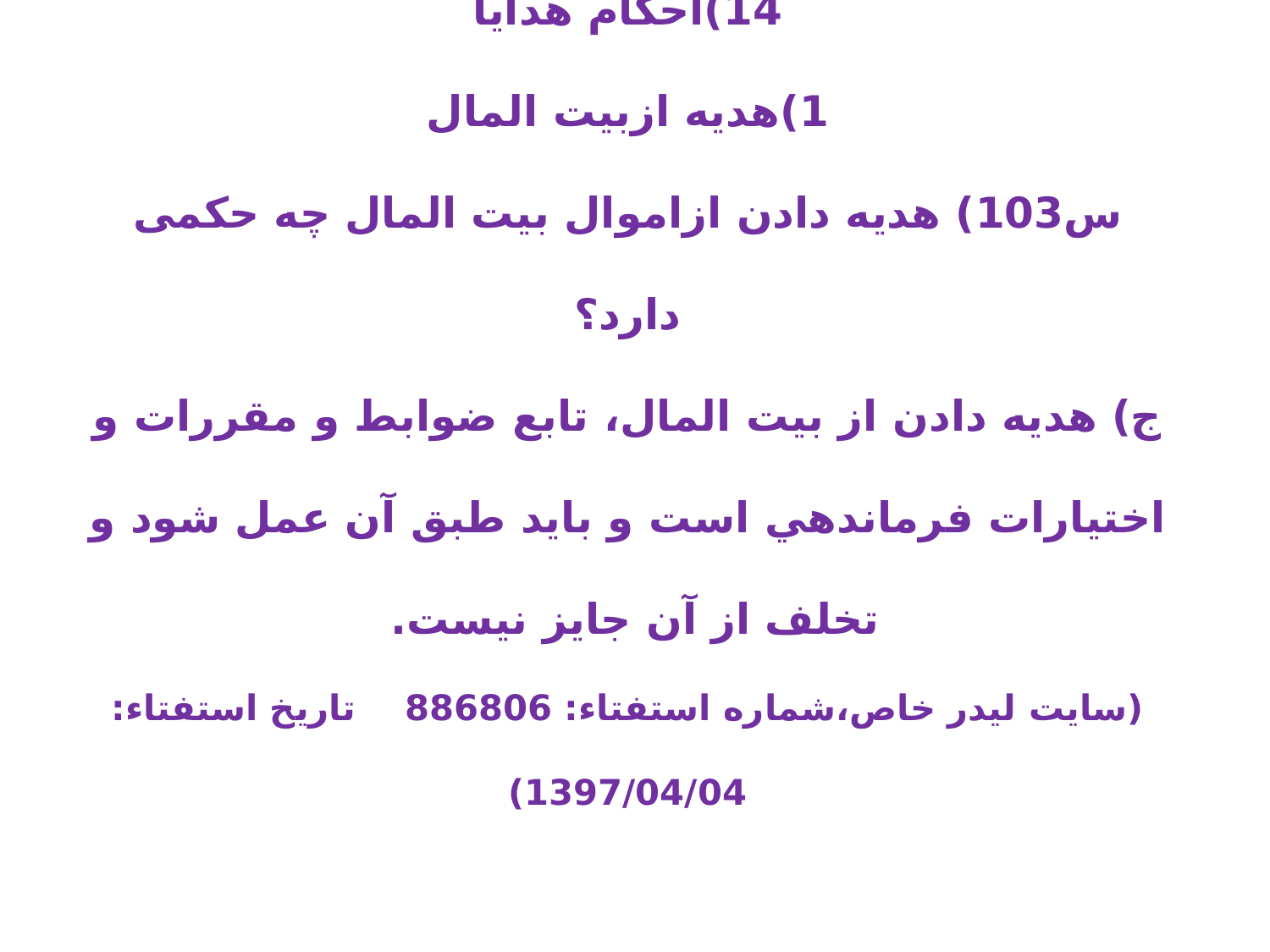

14)احکام هدایا
1)هدیه ازبیت المال
س103) هدیه دادن ازاموال بیت المال چه حکمی دارد؟
ج) هديه دادن از بيت المال، تابع ضوابط و مقررات و اختيارات فرماندهي است و بايد طبق آن عمل شود و تخلف از آن جايز نیست.
(سایت لیدر خاص،شماره استفتاء: 886806    تاریخ استفتاء: 1397/04/04)